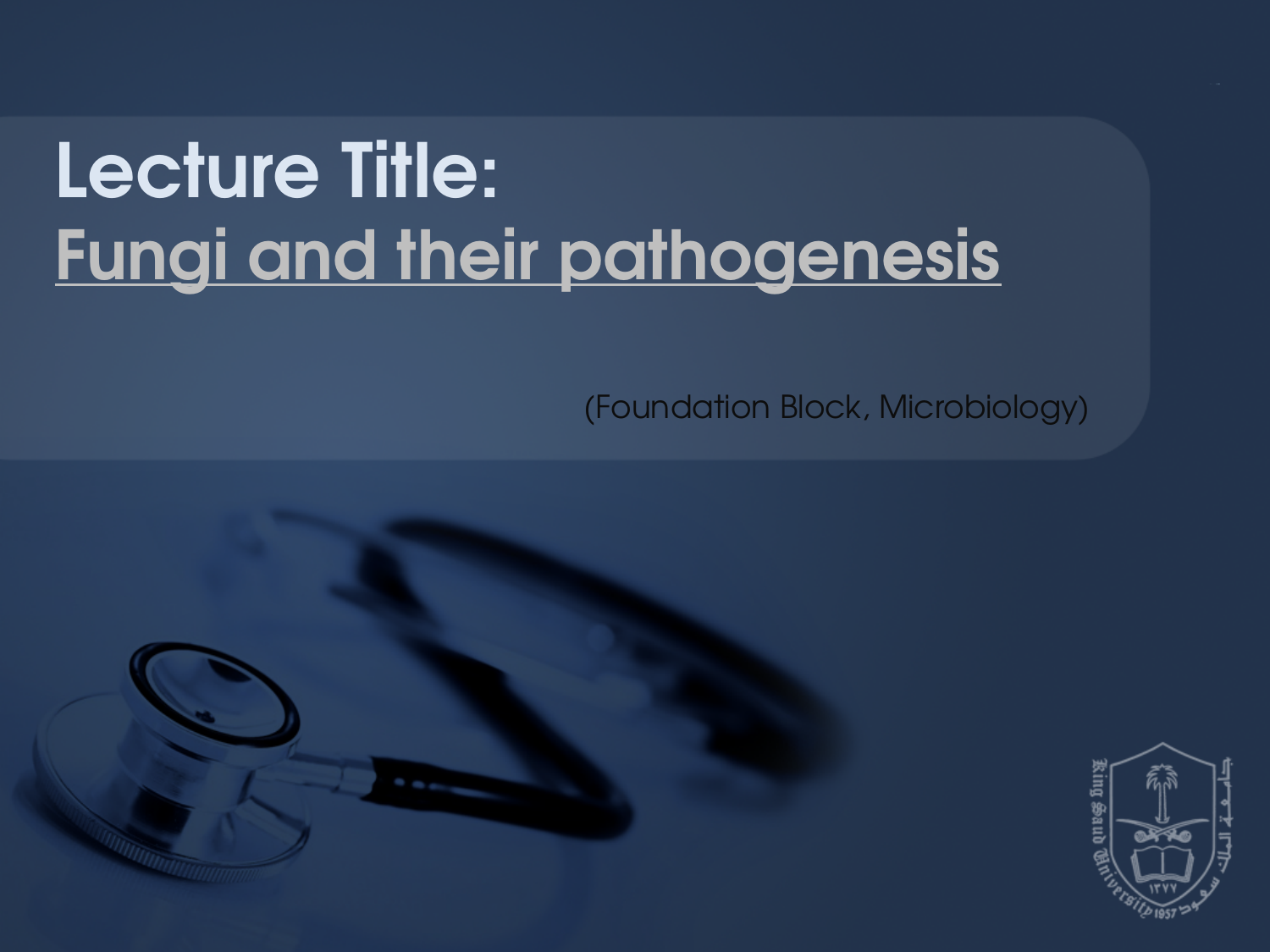

Lecture Title:
Fungi and their pathogenesis
(Foundation Block, Microbiology)